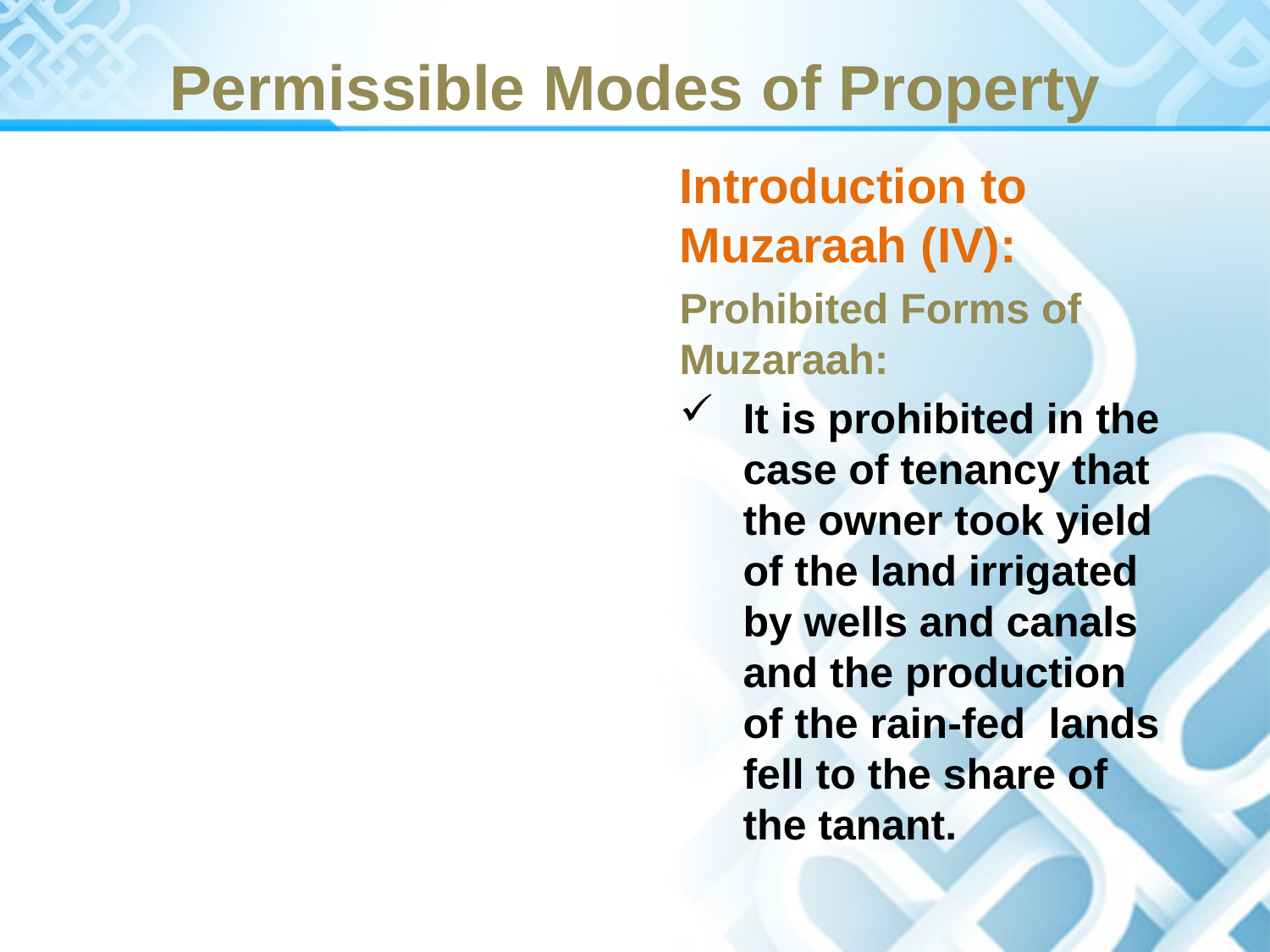

Permissible Modes of Property
Introduction to Muzaraah (IV):
Prohibited Forms of Muzaraah:
It is prohibited in the case of tenancy that the owner took yield of the land irrigated by wells and canals and the production of the rain-fed  lands fell to the share of the tanant.